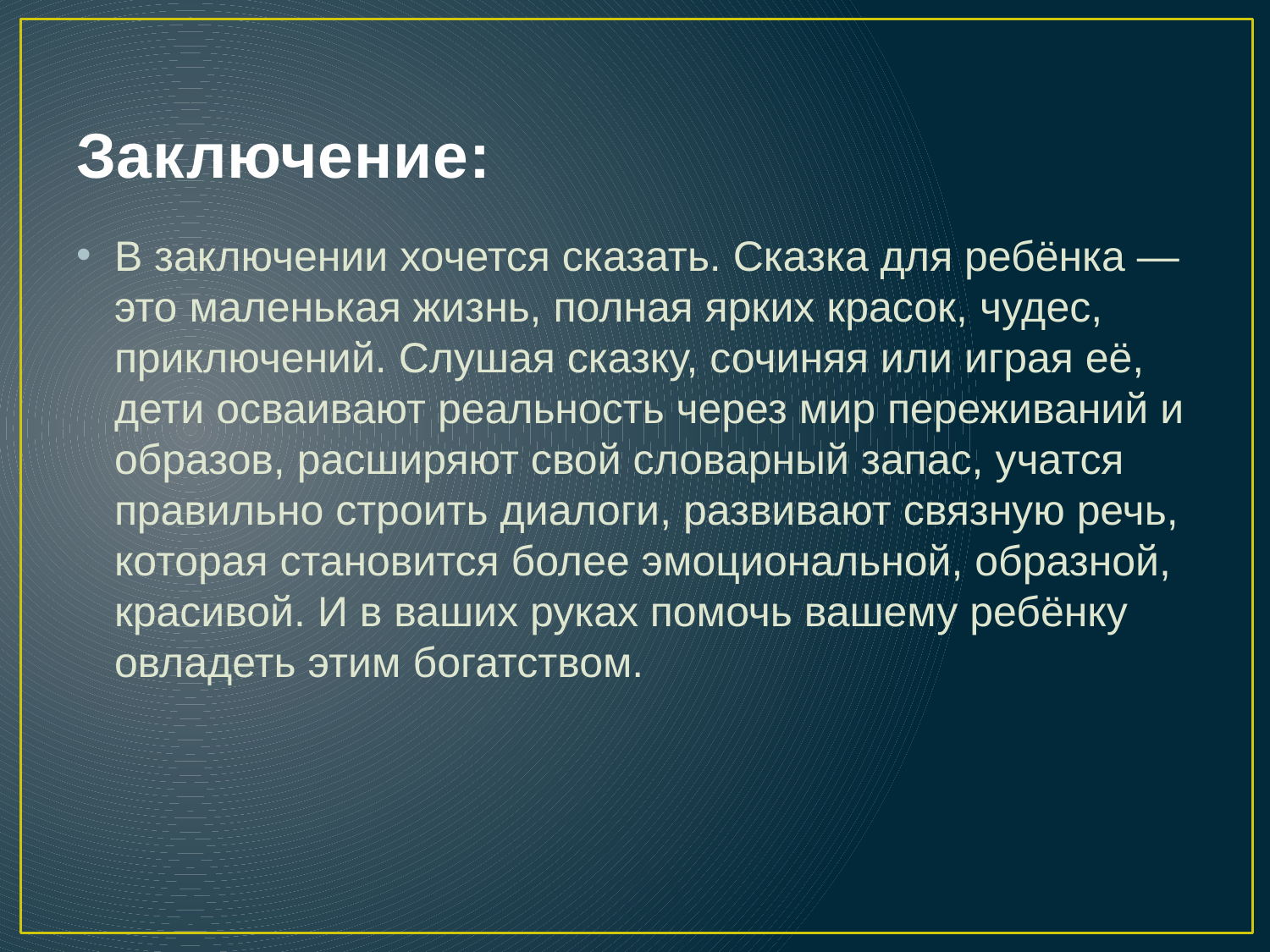

# Заключение:
В заключении хочется сказать. Сказка для ребёнка — это маленькая жизнь, полная ярких красок, чудес, приключений. Слушая сказку, сочиняя или играя её, дети осваивают реальность через мир переживаний и образов, расширяют свой словарный запас, учатся правильно строить диалоги, развивают связную речь, которая становится более эмоциональной, образной, красивой. И в ваших руках помочь вашему ребёнку овладеть этим богатством.